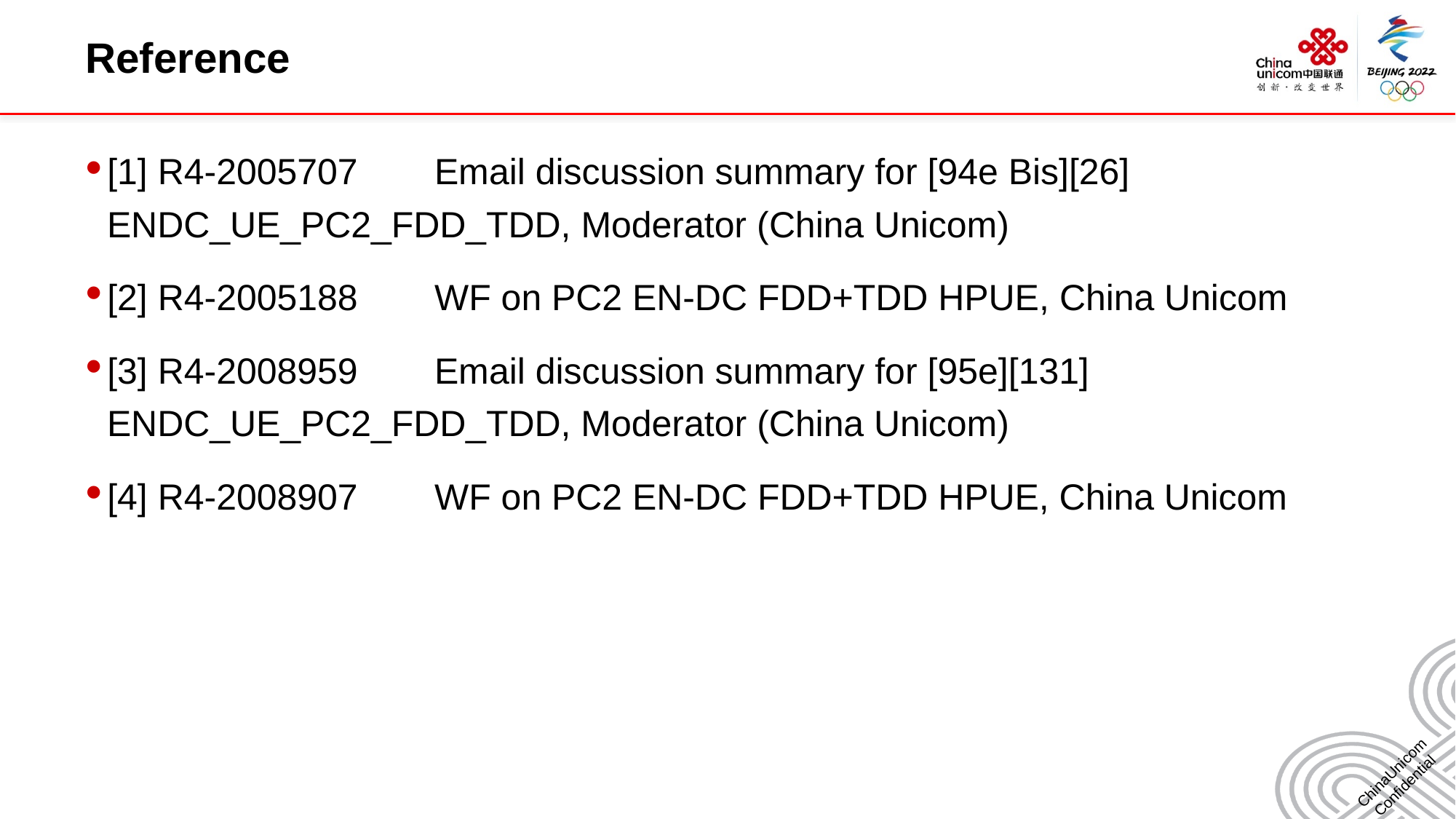

# Reference
[1] R4-2005707	Email discussion summary for [94e Bis][26] ENDC_UE_PC2_FDD_TDD, Moderator (China Unicom)
[2] R4-2005188	WF on PC2 EN-DC FDD+TDD HPUE, China Unicom
[3] R4-2008959	Email discussion summary for [95e][131] ENDC_UE_PC2_FDD_TDD, Moderator (China Unicom)
[4] R4-2008907	WF on PC2 EN-DC FDD+TDD HPUE, China Unicom